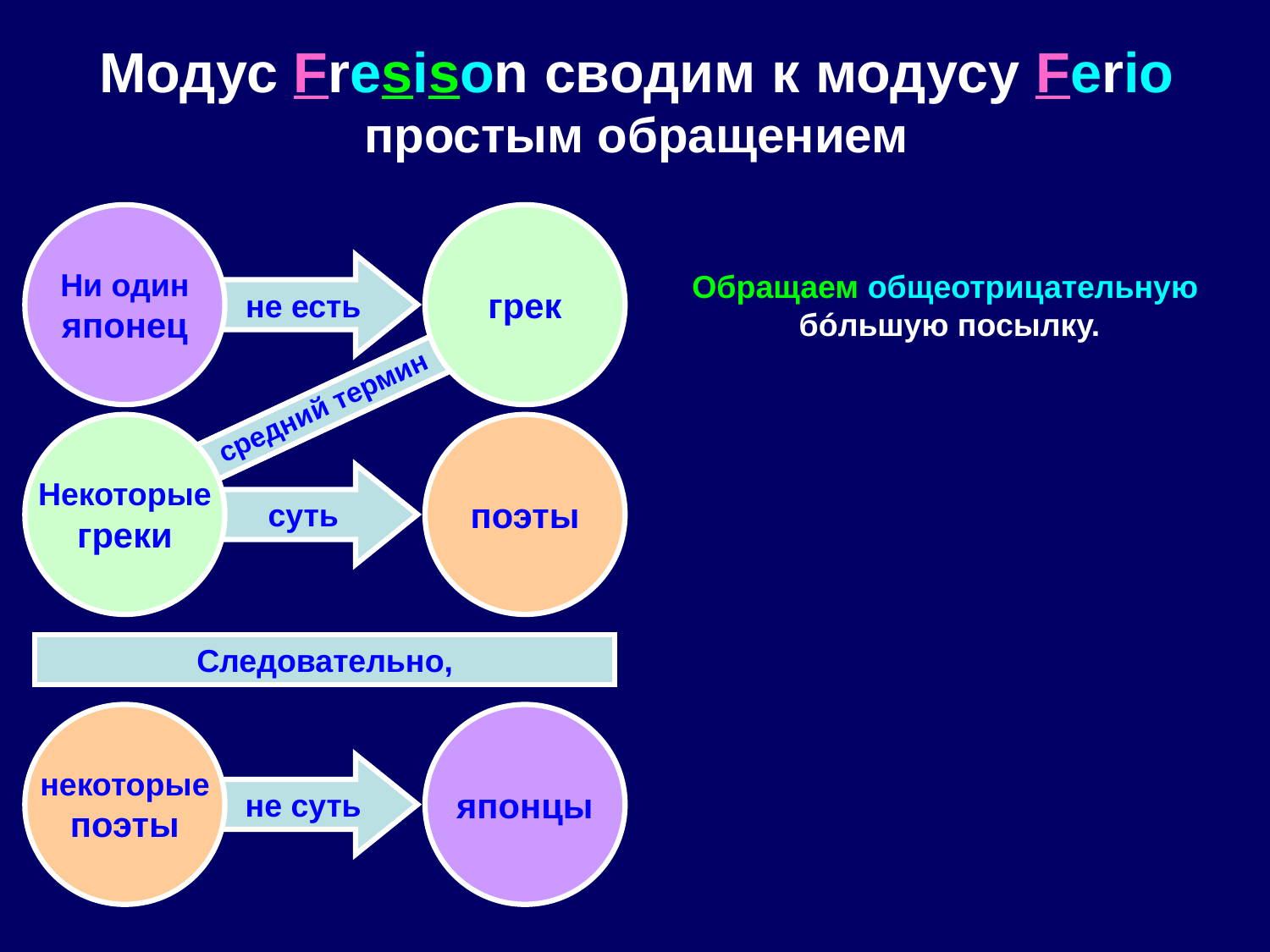

Модус Fresison сводим к модусу Ferio
простым обращением
Ни один
японец
грек
Обращаем общеотрицательную
бóльшую посылку.
не есть
не суть
 средний термин
Некоторые
греки
поэты
суть
Следовательно,
некоторые
поэты
японцы
не суть